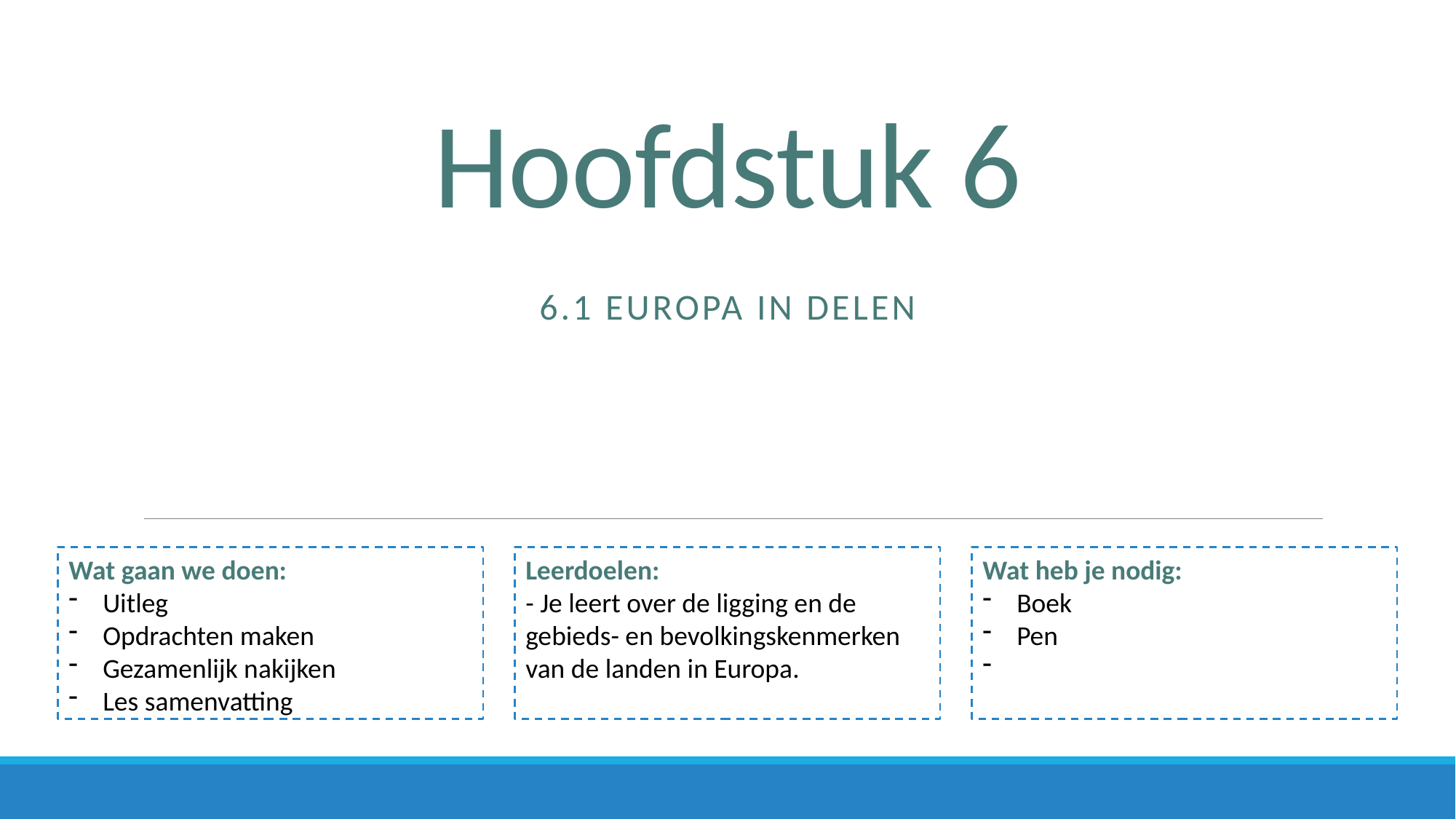

# Hoofdstuk 6
6.1 Europa in delen
Wat gaan we doen:
Uitleg
Opdrachten maken
Gezamenlijk nakijken
Les samenvatting
Leerdoelen:
- Je leert over de ligging en de gebieds- en bevolkingskenmerken van de landen in Europa.

Wat heb je nodig:
Boek
Pen